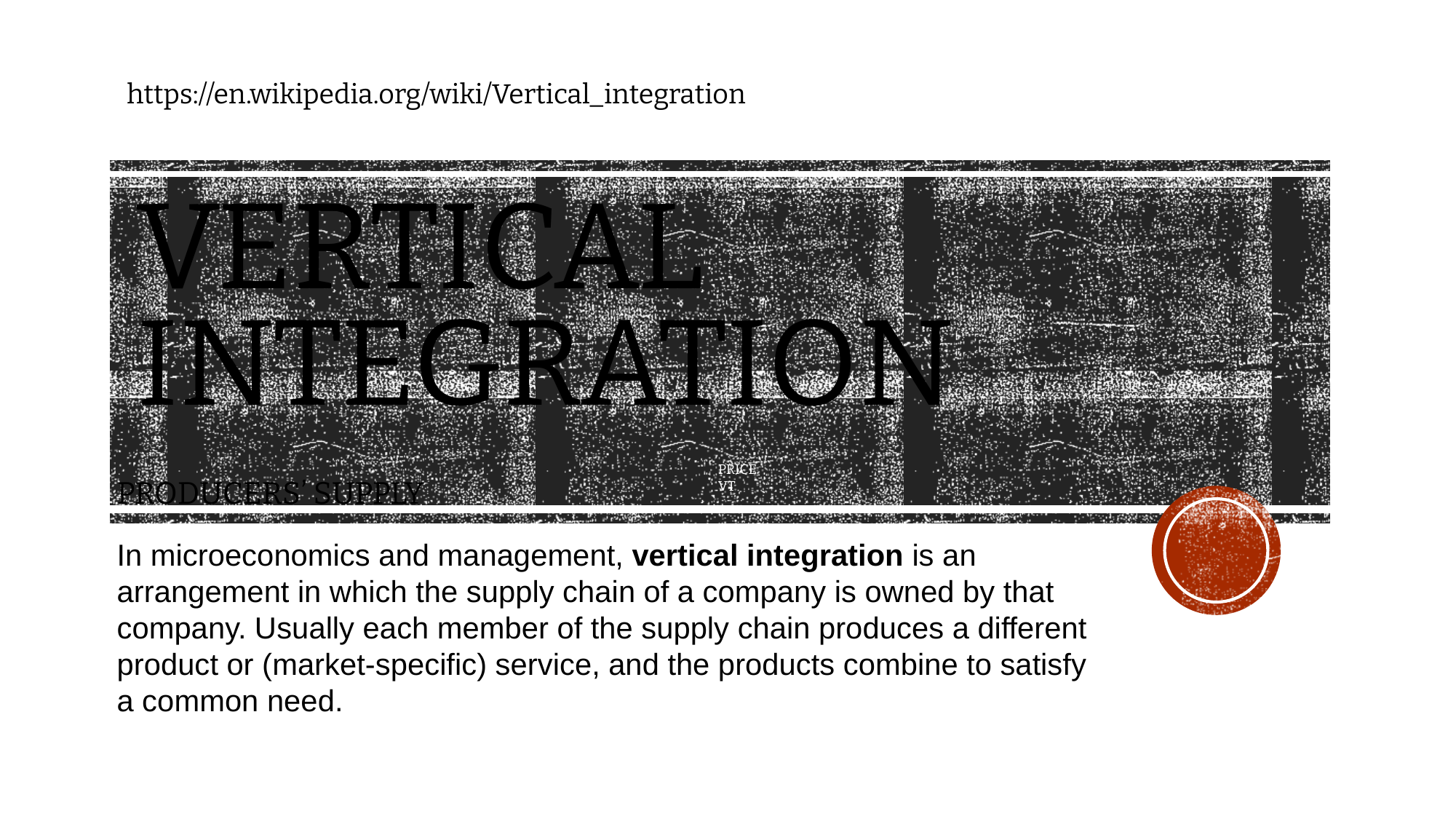

https://en.wikipedia.org/wiki/Vertical_integration
# Vertical integration
PRICE
VT
PRODUCERS’ SUPPLY
In microeconomics and management, vertical integration is an arrangement in which the supply chain of a company is owned by that company. Usually each member of the supply chain produces a different product or (market-specific) service, and the products combine to satisfy a common need.
Quantity
K. Shells